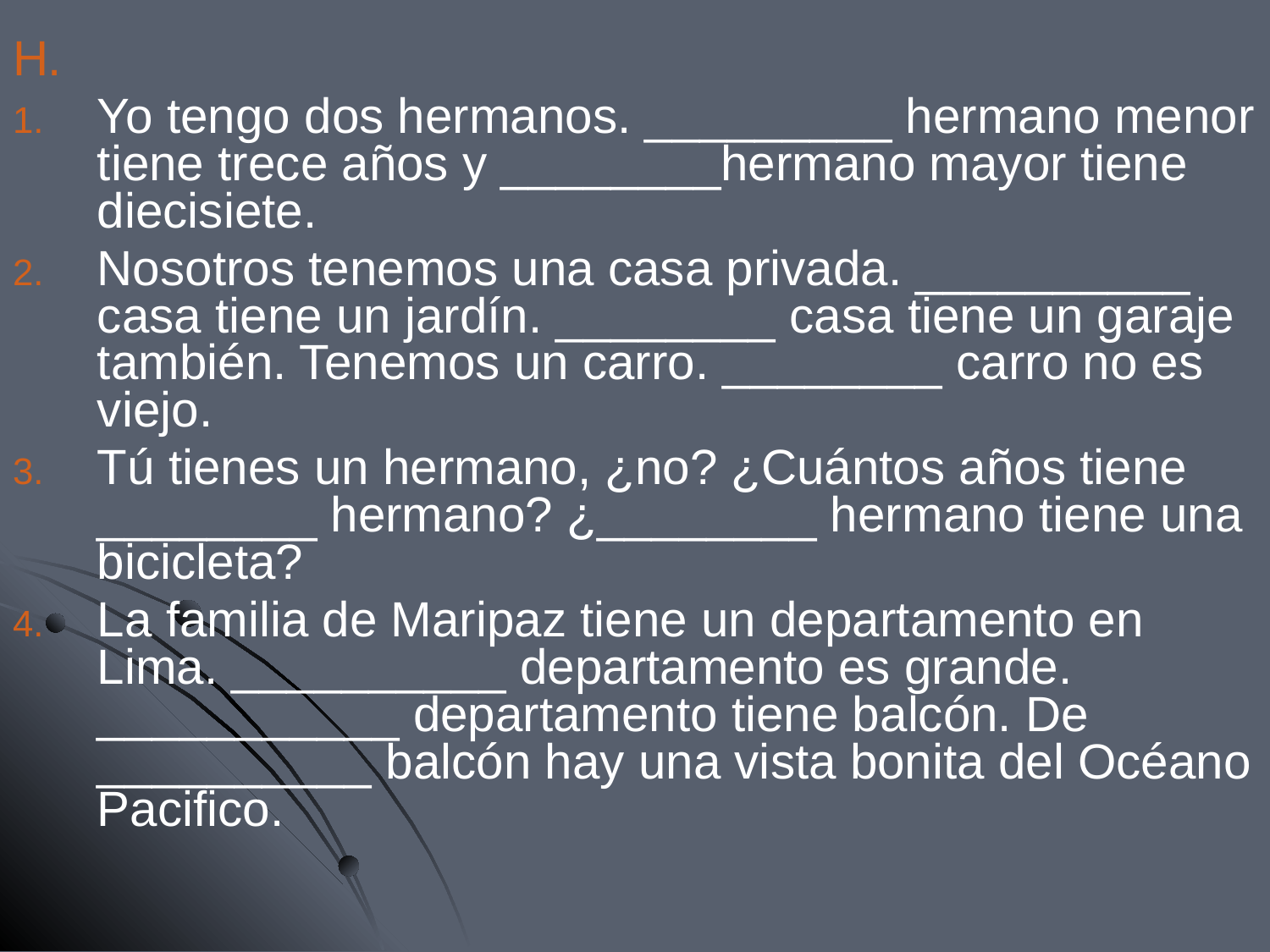

H.
Yo tengo dos hermanos. _________ hermano menor tiene trece años y ________hermano mayor tiene diecisiete.
Nosotros tenemos una casa privada. __________ casa tiene un jardín. ________ casa tiene un garaje también. Tenemos un carro. ________ carro no es viejo.
Tú tienes un hermano, ¿no? ¿Cuántos años tiene ________ hermano? ¿________ hermano tiene una bicicleta?
La familia de Maripaz tiene un departamento en Lima. __________ departamento es grande. ___________ departamento tiene balcón. De __________ balcón hay una vista bonita del Océano Pacifico.